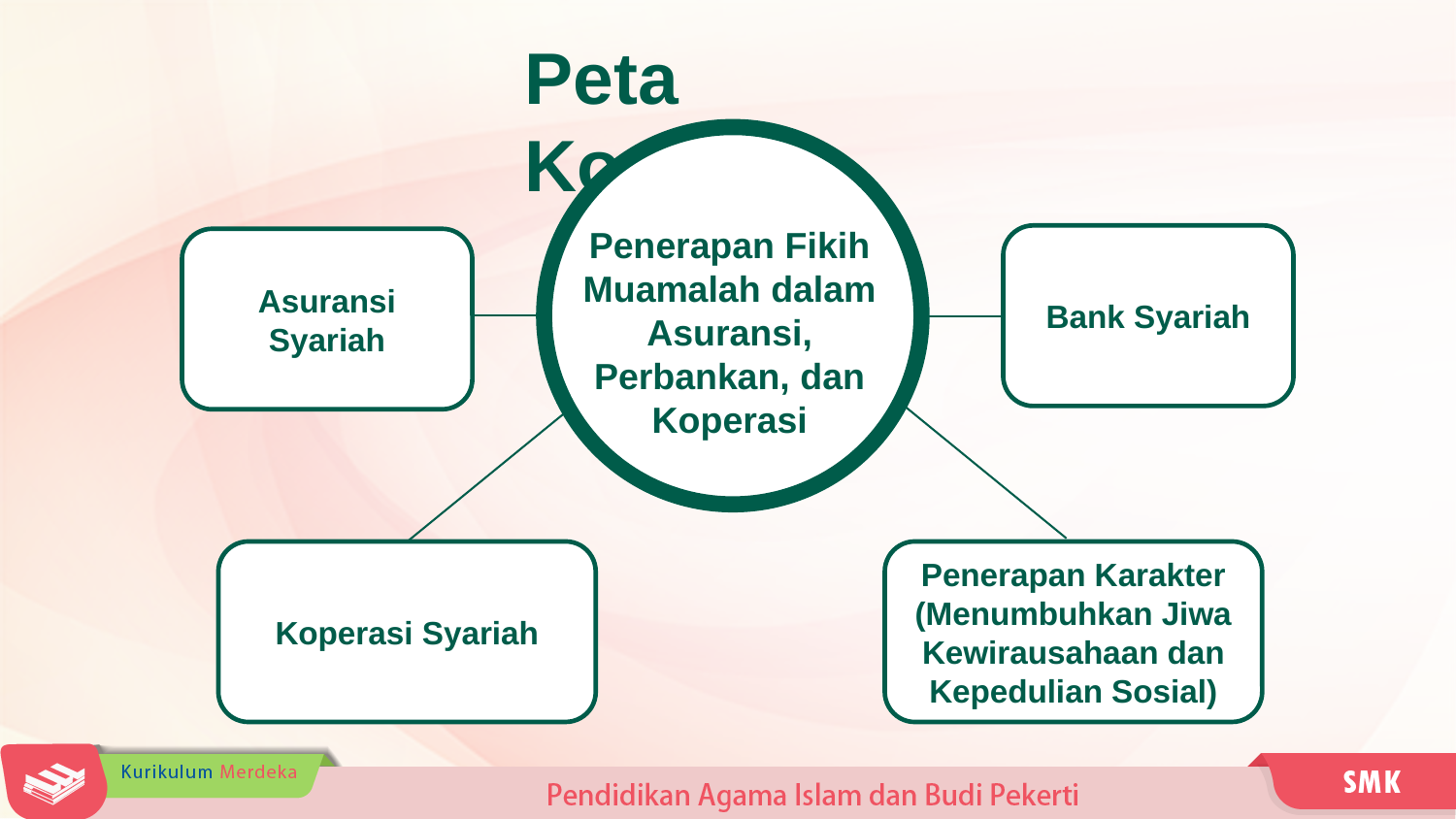

Peta Konsep

Penerapan Fikih Muamalah dalam Asuransi, Perbankan, dan Koperasi
Bank Syariah
Asuransi Syariah
Koperasi Syariah
Penerapan Karakter (Menumbuhkan Jiwa Kewirausahaan dan Kepedulian Sosial)